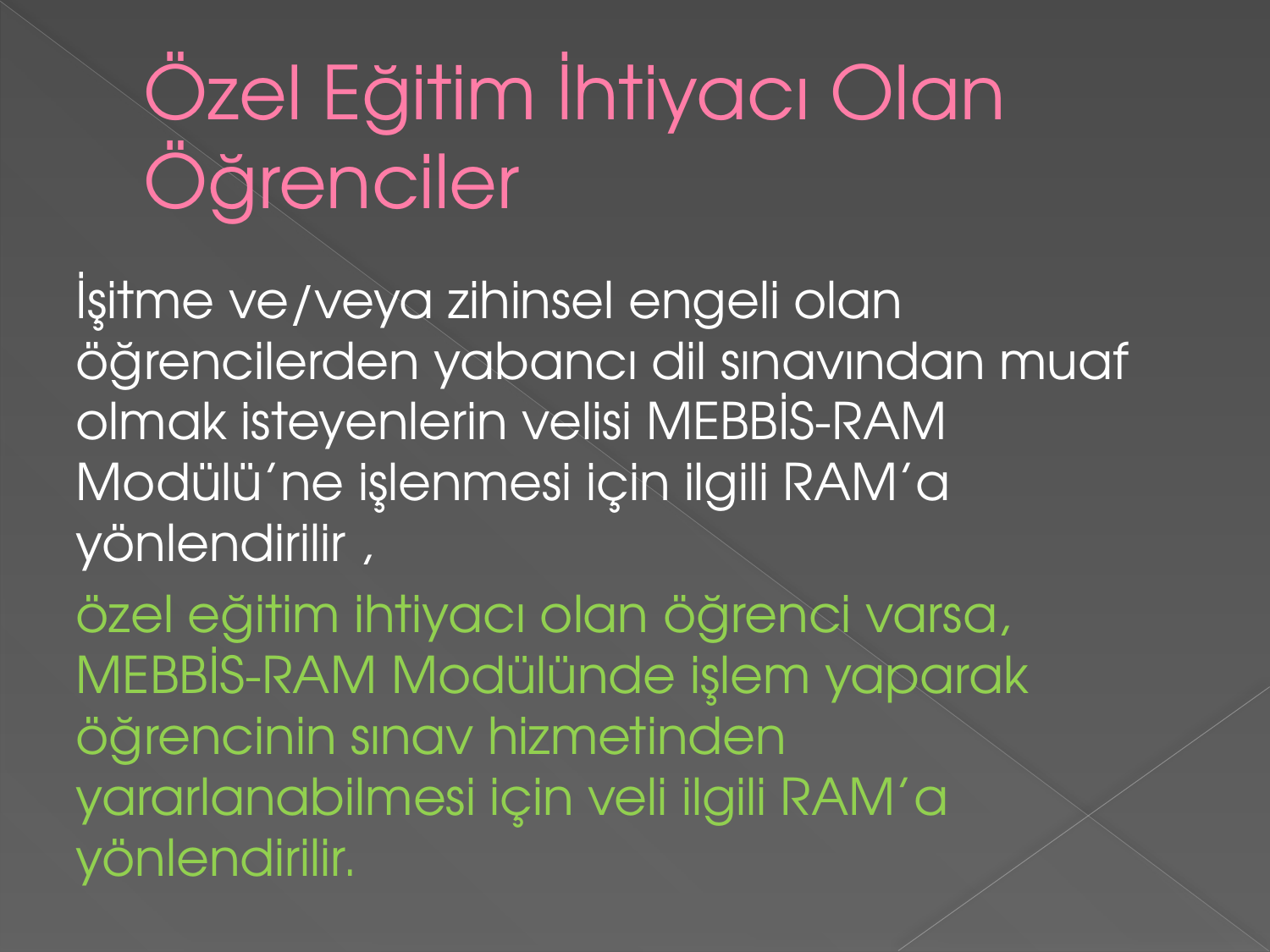

# Özel Eğitim İhtiyacı Olan Öğrenciler
İşitme ve/veya zihinsel engeli olan öğrencilerden yabancı dil sınavından muaf olmak isteyenlerin velisi MEBBİS-RAM Modülü’ne işlenmesi için ilgili RAM’a yönlendirilir ,
özel eğitim ihtiyacı olan öğrenci varsa, MEBBİS-RAM Modülünde işlem yaparak öğrencinin sınav hizmetinden yararlanabilmesi için veli ilgili RAM’a yönlendirilir.